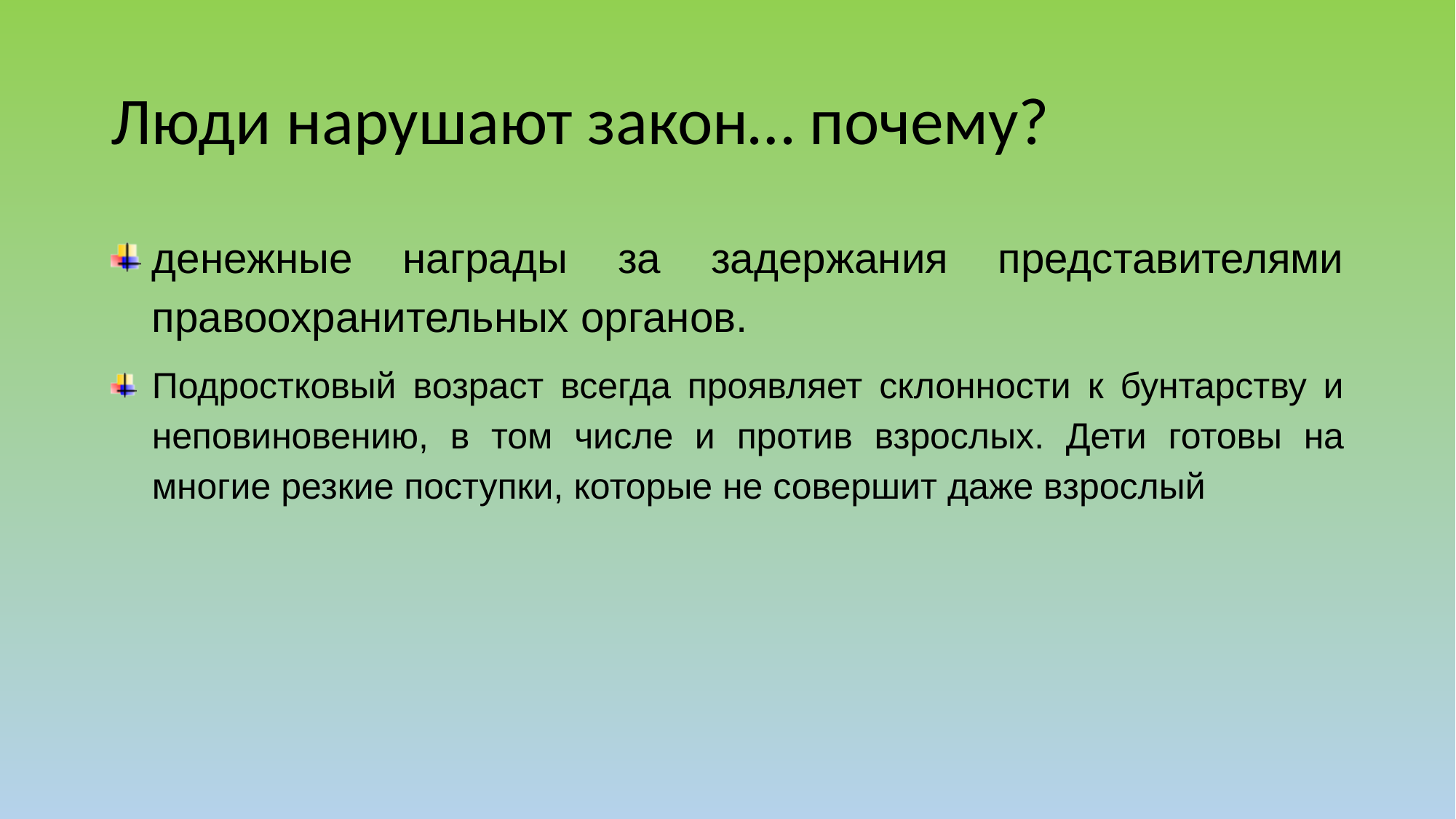

# Люди нарушают закон… почему?
денежные награды за задержания представителями правоохранительных органов.
Подростковый возраст всегда проявляет склонности к бунтарству и неповиновению, в том числе и против взрослых. Дети готовы на многие резкие поступки, которые не совершит даже взрослый